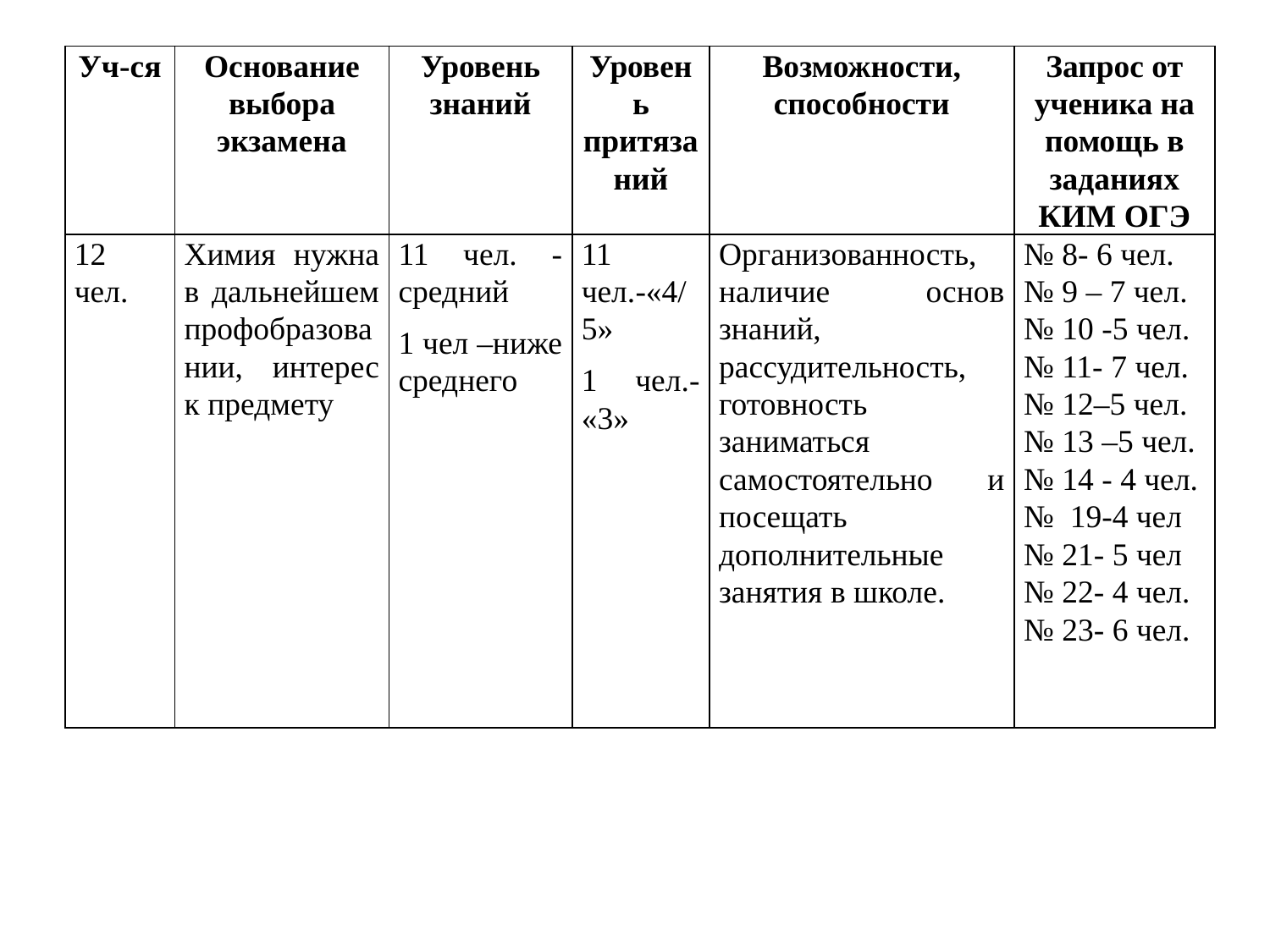

#
| Уч-ся | Основание выбора экзамена | Уровень знаний | Уровень притязаний | Возможности, способности | Запрос от ученика на помощь в заданиях КИМ ОГЭ |
| --- | --- | --- | --- | --- | --- |
| 12 чел. | Химия нужна в дальнейшем профобразовании, интерес к предмету | 11 чел. -средний 1 чел –ниже среднего | 11 чел.-«4/5» 1 чел.- «3» | Организованность, наличие основ знаний, рассудительность, готовность заниматься самостоятельно и посещать дополнительные занятия в школе. | № 8- 6 чел. № 9 – 7 чел. № 10 -5 чел. № 11- 7 чел. № 12–5 чел. № 13 –5 чел. № 14 - 4 чел. № 19-4 чел № 21- 5 чел № 22- 4 чел. № 23- 6 чел. |